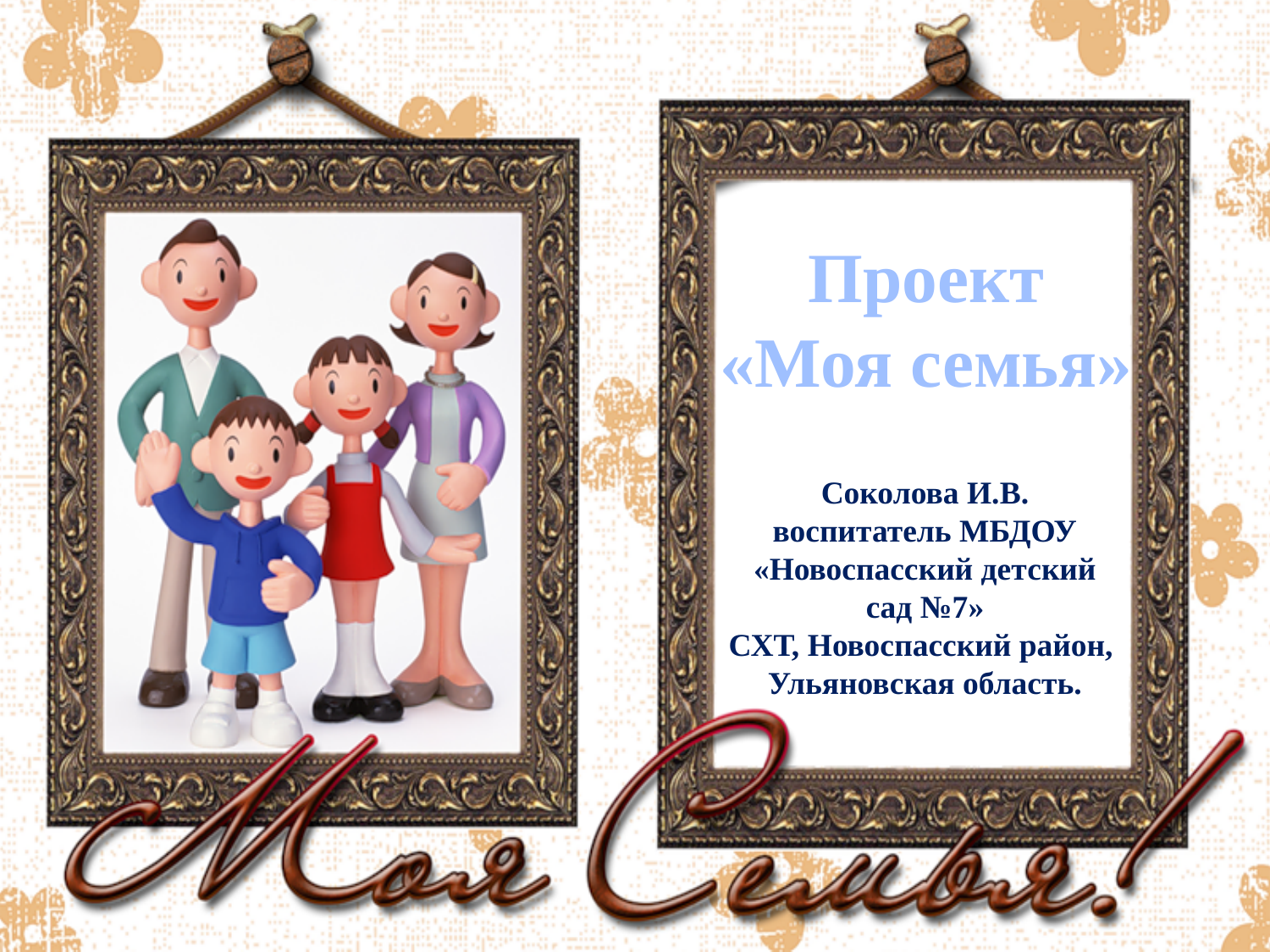

Проект
«Моя семья»
Соколова И.В.
воспитатель МБДОУ «Новоспасский детский сад №7»
СХТ, Новоспасский район,  Ульяновская область.